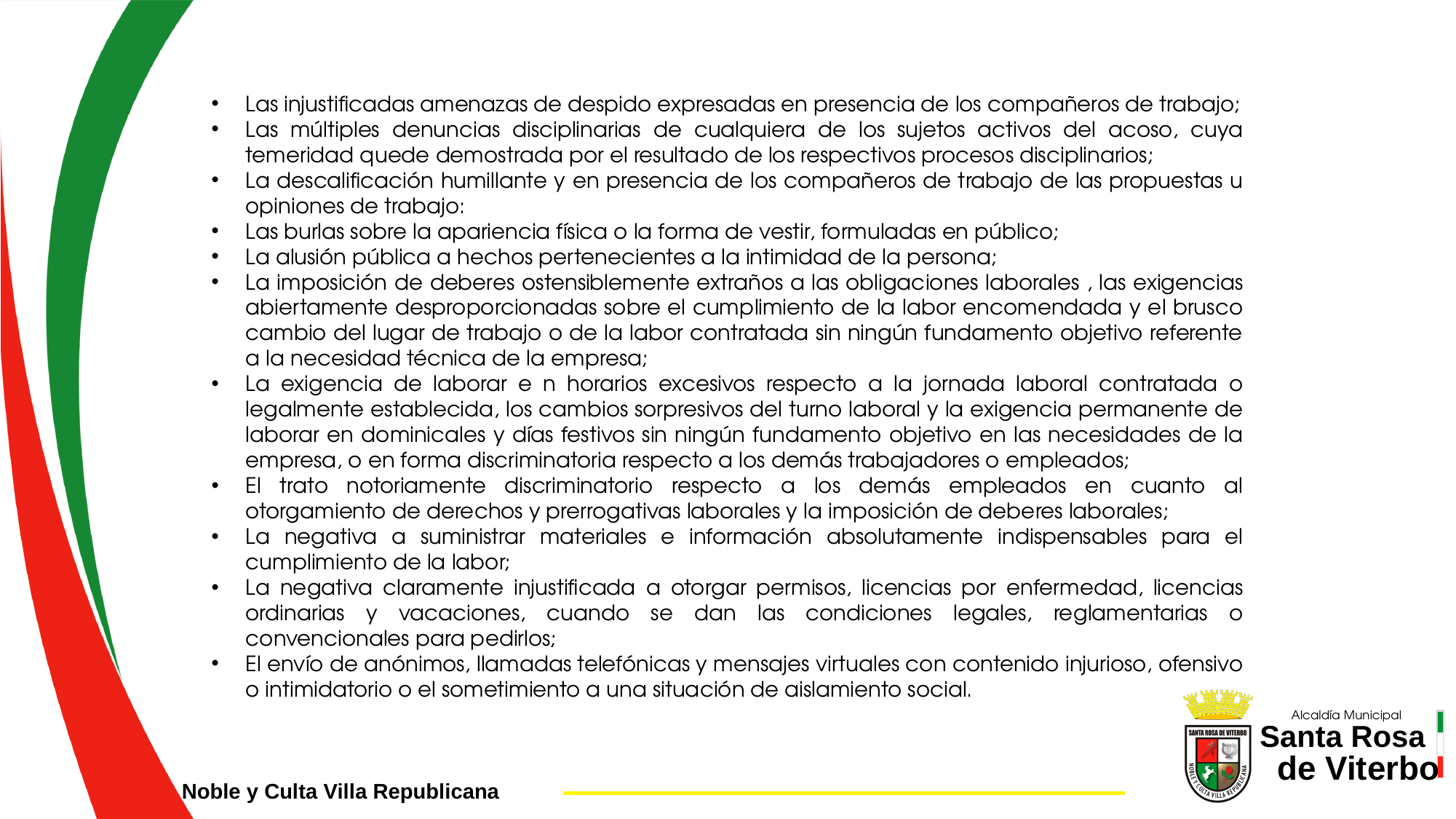

Las injustificadas amenazas de despido expresadas en presencia de los compañeros de trabajo;
Las múltiples denuncias disciplinarias de cualquiera de los sujetos activos del acoso, cuya temeridad quede demostrada por el resultado de los respectivos procesos disciplinarios;
La descalificación humillante y en presencia de los compañeros de trabajo de las propuestas u opiniones de trabajo:
Las burlas sobre la apariencia física o la forma de vestir, formuladas en público;
La alusión pública a hechos pertenecientes a la intimidad de la persona;
La imposición de deberes ostensiblemente extraños a las obligaciones laborales , las exigencias abiertamente desproporcionadas sobre el cumplimiento de la labor encomendada y el brusco cambio del lugar de trabajo o de la labor contratada sin ningún fundamento objetivo referente a la necesidad técnica de la empresa;
La exigencia de laborar e n horarios excesivos respecto a la jornada laboral contratada o legalmente establecida, los cambios sorpresivos del turno laboral y la exigencia permanente de laborar en dominicales y días festivos sin ningún fundamento objetivo en las necesidades de la empresa, o en forma discriminatoria respecto a los demás trabajadores o empleados;
El trato notoriamente discriminatorio respecto a los demás empleados en cuanto al otorgamiento de derechos y prerrogativas laborales y la imposición de deberes laborales;
La negativa a suministrar materiales e información absolutamente indispensables para el cumplimiento de la labor;
La negativa claramente injustificada a otorgar permisos, licencias por enfermedad, licencias ordinarias y vacaciones, cuando se dan las condiciones legales, reglamentarias o convencionales para pedirlos;
El envío de anónimos, llamadas telefónicas y mensajes virtuales con contenido injurioso, ofensivo o intimidatorio o el sometimiento a una situación de aislamiento social.